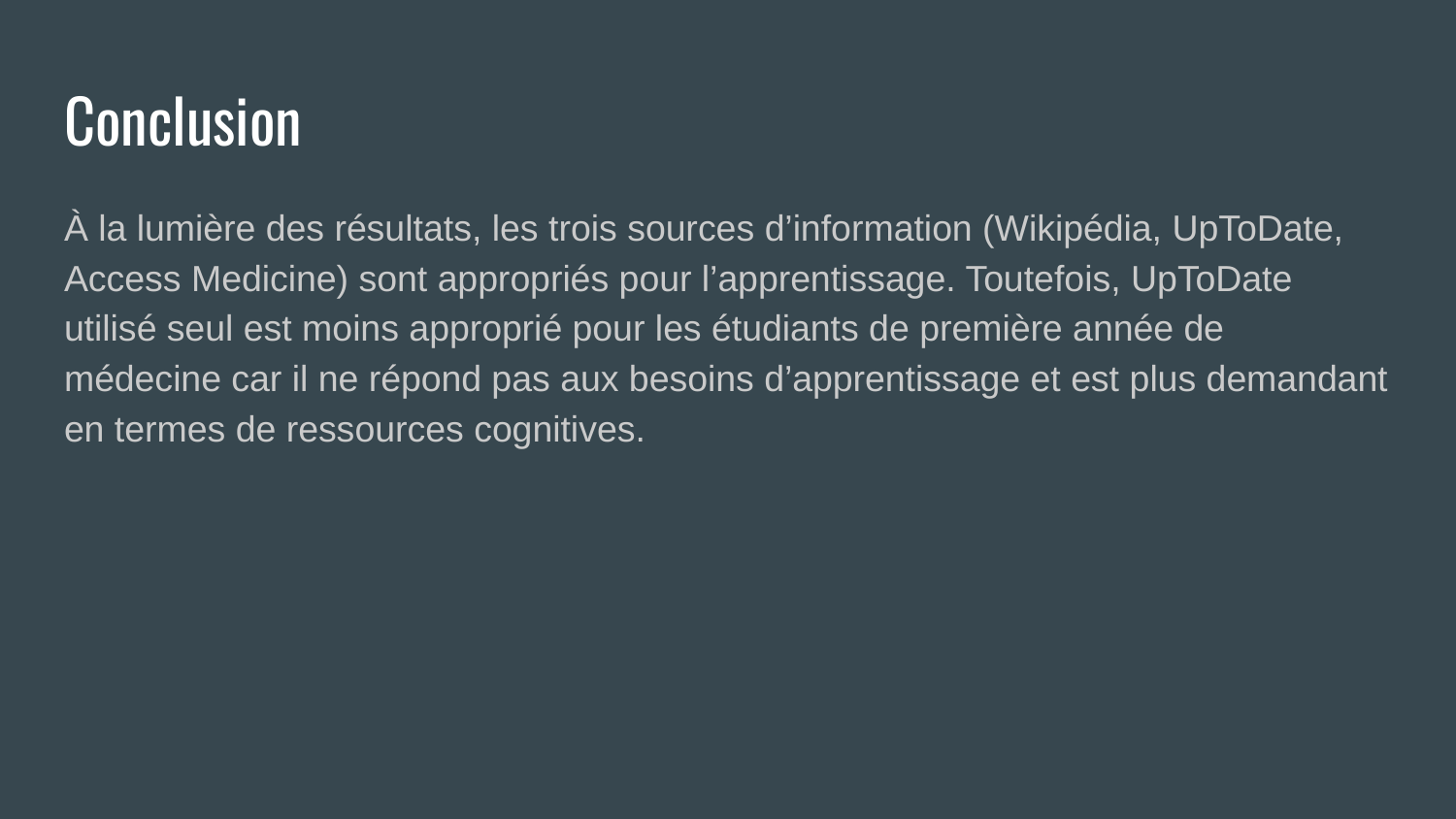

# Conclusion
À la lumière des résultats, les trois sources d’information (Wikipédia, UpToDate, Access Medicine) sont appropriés pour l’apprentissage. Toutefois, UpToDate utilisé seul est moins approprié pour les étudiants de première année de médecine car il ne répond pas aux besoins d’apprentissage et est plus demandant en termes de ressources cognitives.